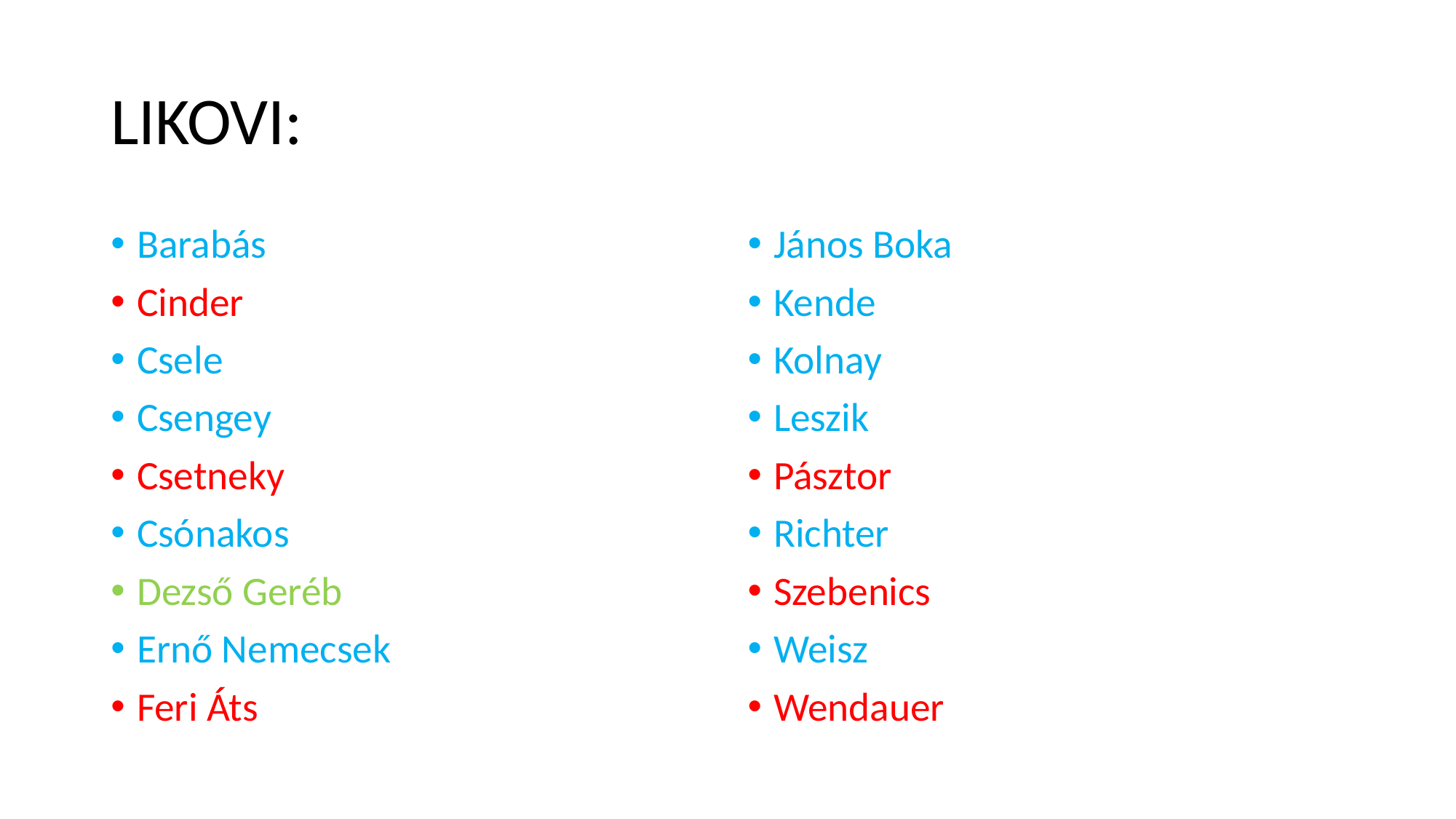

# LIKOVI:
Barabás
Cinder
Csele
Csengey
Csetneky
Csónakos
Dezső Geréb
Ernő Nemecsek
Feri Áts

János Boka
Kende
Kolnay
Leszik
Pásztor
Richter
Szebenics
Weisz
Wendauer